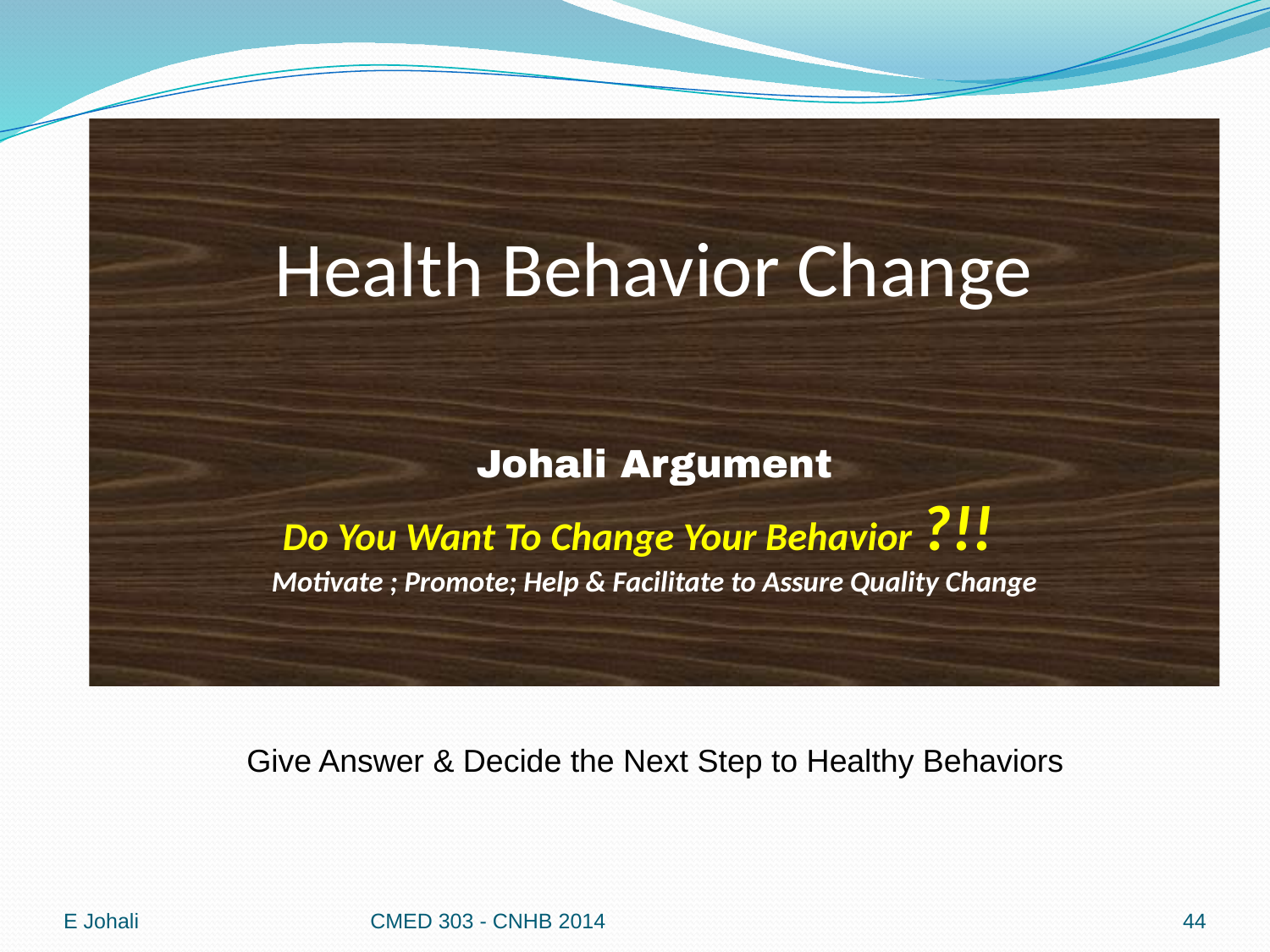

# Health Behavior Change Johali Argument Do You Want To Change Your Behavior ?!! Motivate ; Promote; Help & Facilitate to Assure Quality Change
Give Answer & Decide the Next Step to Healthy Behaviors
E Johali
CMED 303 - CNHB 2014
44